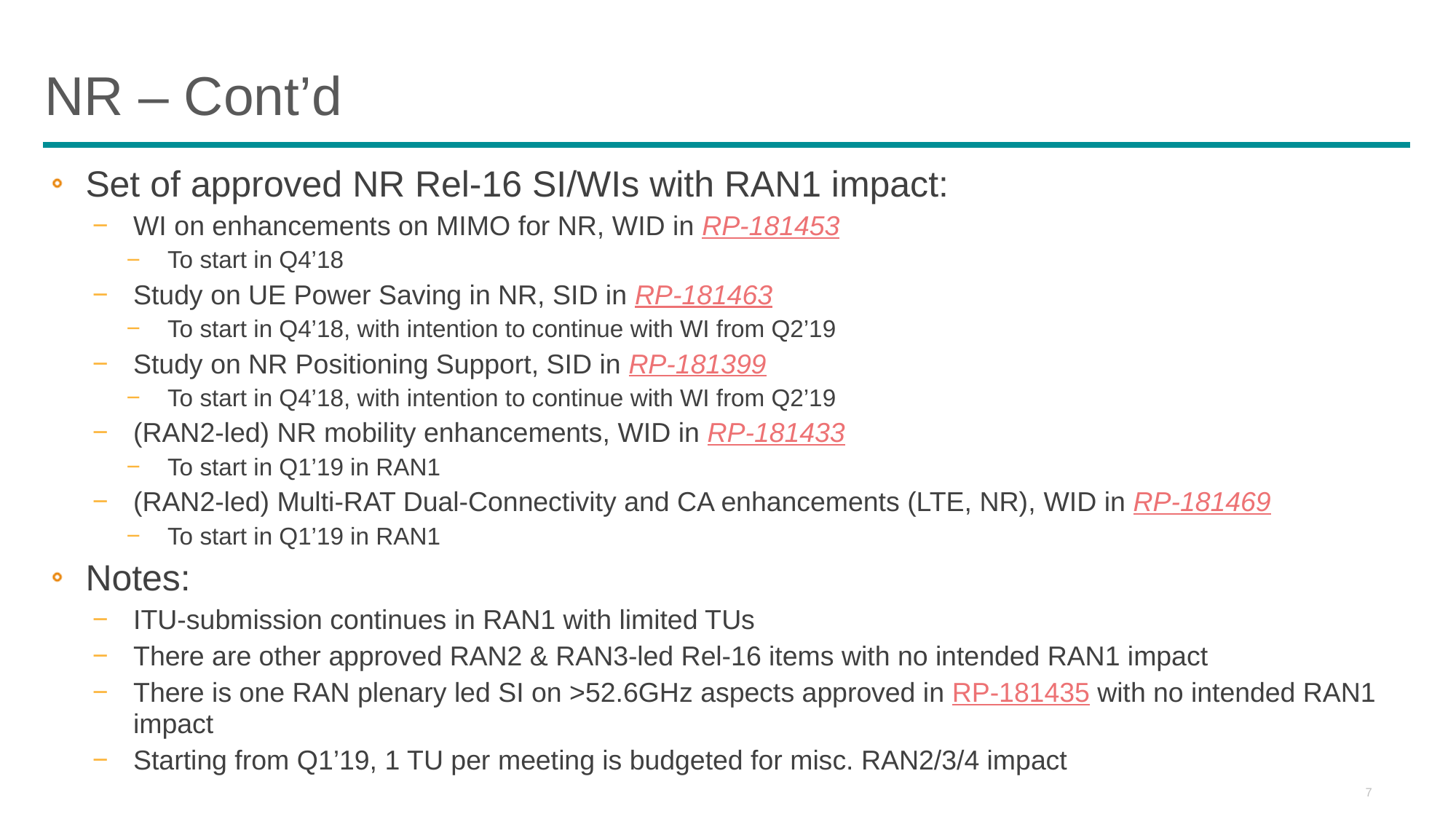

# NR – Cont’d
Set of approved NR Rel-16 SI/WIs with RAN1 impact:
WI on enhancements on MIMO for NR, WID in RP-181453
To start in Q4’18
Study on UE Power Saving in NR, SID in RP-181463
To start in Q4’18, with intention to continue with WI from Q2’19
Study on NR Positioning Support, SID in RP-181399
To start in Q4’18, with intention to continue with WI from Q2’19
(RAN2-led) NR mobility enhancements, WID in RP-181433
To start in Q1’19 in RAN1
(RAN2-led) Multi-RAT Dual-Connectivity and CA enhancements (LTE, NR), WID in RP-181469
To start in Q1’19 in RAN1
Notes:
ITU-submission continues in RAN1 with limited TUs
There are other approved RAN2 & RAN3-led Rel-16 items with no intended RAN1 impact
There is one RAN plenary led SI on >52.6GHz aspects approved in RP-181435 with no intended RAN1 impact
Starting from Q1’19, 1 TU per meeting is budgeted for misc. RAN2/3/4 impact